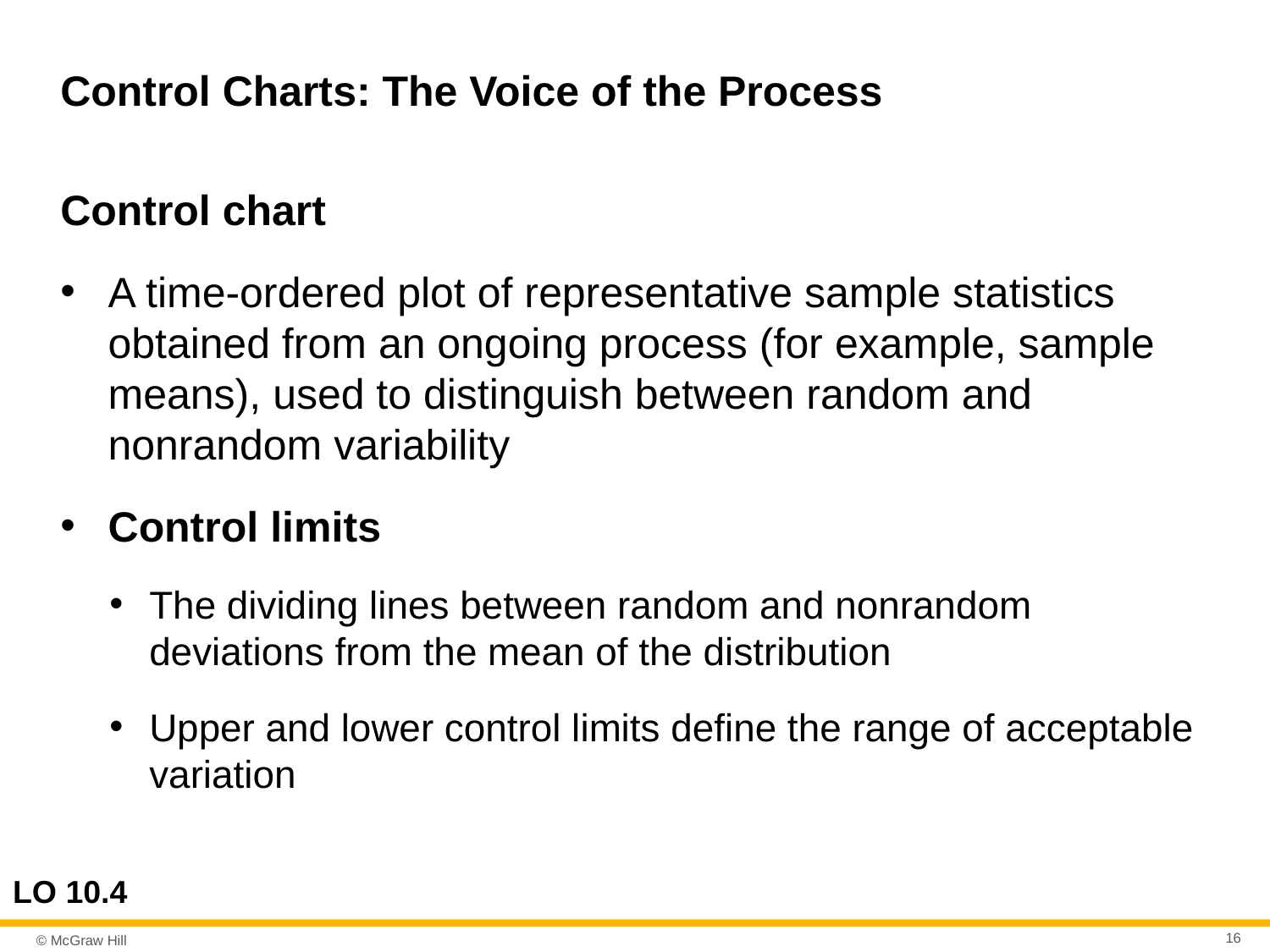

# Control Charts: The Voice of the Process
Control chart
A time-ordered plot of representative sample statistics obtained from an ongoing process (for example, sample means), used to distinguish between random and nonrandom variability
Control limits
The dividing lines between random and nonrandom deviations from the mean of the distribution
Upper and lower control limits define the range of acceptable variation
LO 10.4